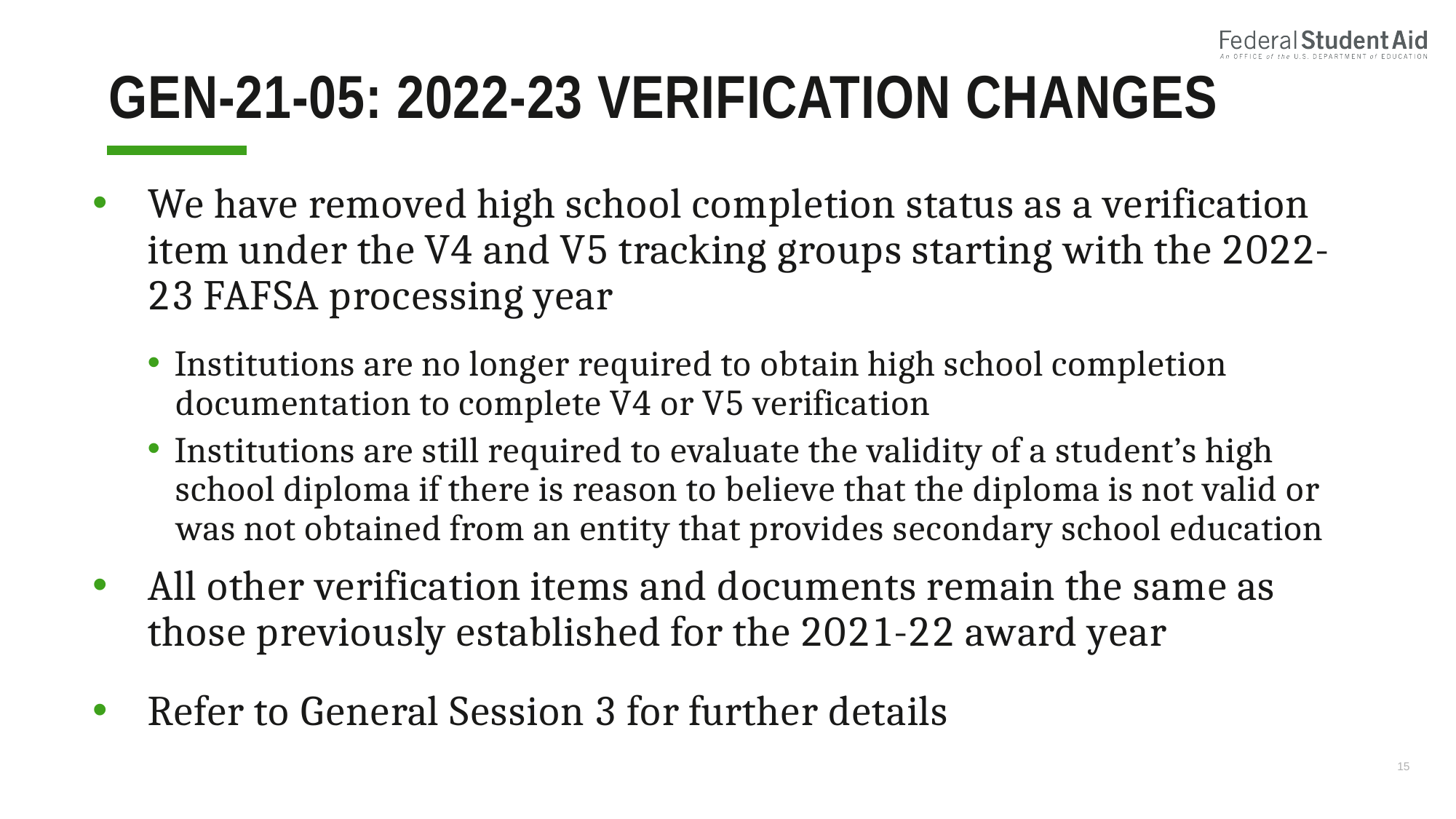

# GEN-21-05: 2022-23 Verification changes
We have removed high school completion status as a verification item under the V4 and V5 tracking groups starting with the 2022-23 FAFSA processing year
Institutions are no longer required to obtain high school completion documentation to complete V4 or V5 verification
Institutions are still required to evaluate the validity of a student’s high school diploma if there is reason to believe that the diploma is not valid or was not obtained from an entity that provides secondary school education
All other verification items and documents remain the same as those previously established for the 2021-22 award year
Refer to General Session 3 for further details
15